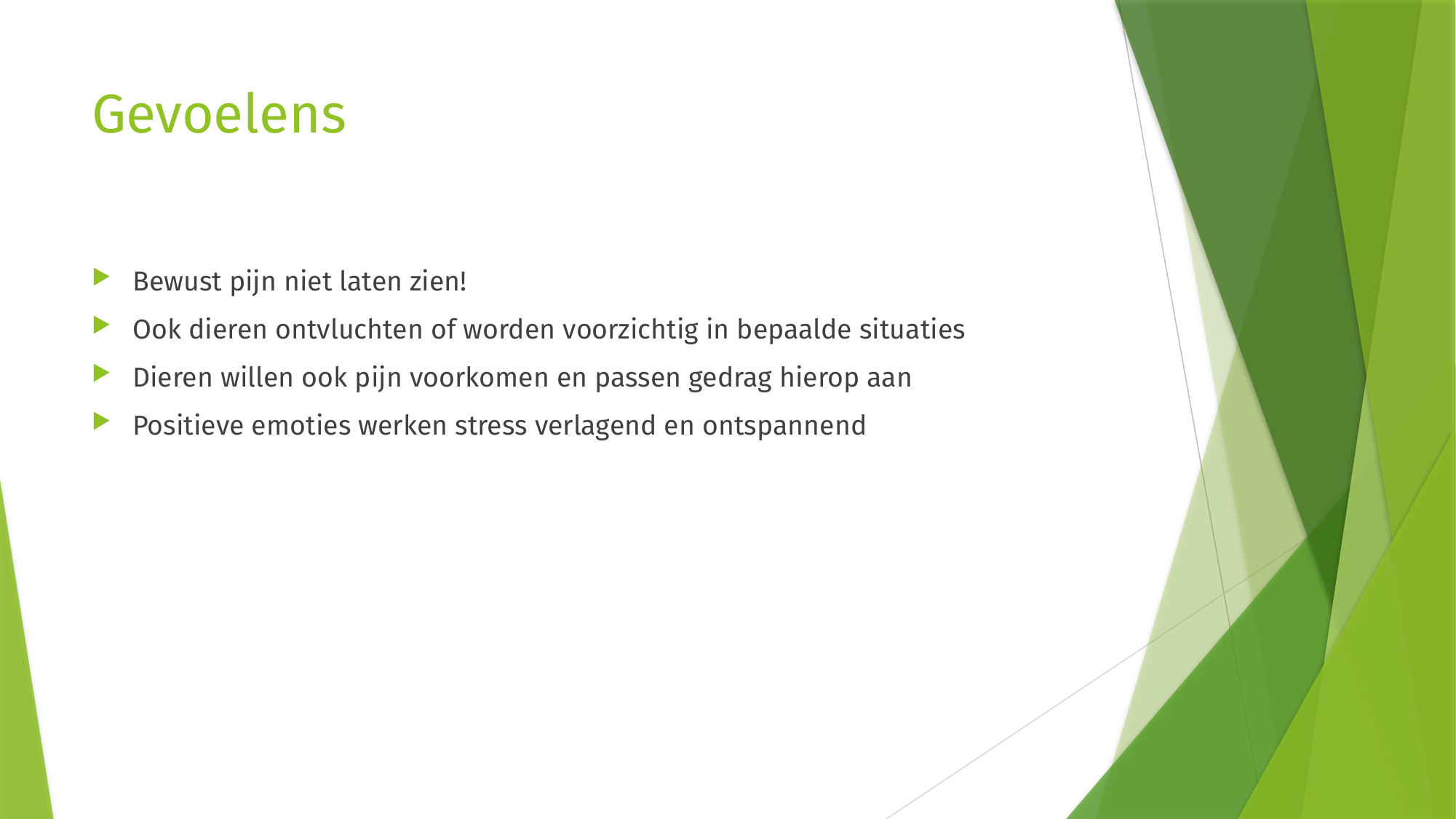

# Gevoelens
Bewust pijn niet laten zien!
Ook dieren ontvluchten of worden voorzichtig in bepaalde situaties
Dieren willen ook pijn voorkomen en passen gedrag hierop aan
Positieve emoties werken stress verlagend en ontspannend